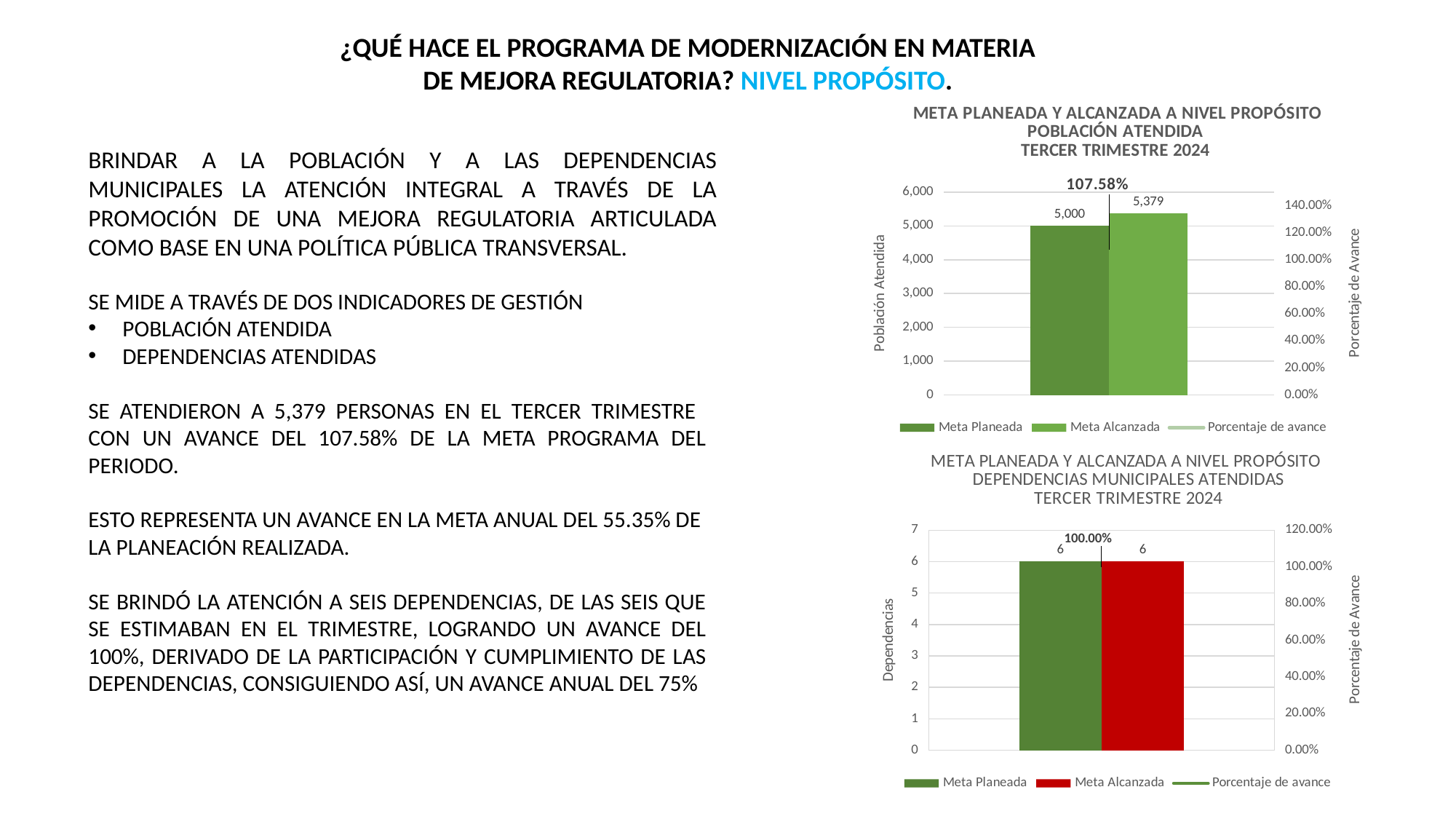

¿QUÉ HACE EL PROGRAMA DE MODERNIZACIÓN EN MATERIA
DE MEJORA REGULATORIA? NIVEL PROPÓSITO.

### Chart: META PLANEADA Y ALCANZADA A NIVEL PROPÓSITO POBLACIÓN ATENDIDA
TERCER TRIMESTRE 2024

| Category | Meta Planeada | Meta Alcanzada |  |
|---|---|---|---|
| Población Atendida | 5000.0 | 5379.0 | 1.0758 |
BRINDAR A LA POBLACIÓN Y A LAS DEPENDENCIAS MUNICIPALES LA ATENCIÓN INTEGRAL A TRAVÉS DE LA PROMOCIÓN DE UNA MEJORA REGULATORIA ARTICULADA COMO BASE EN UNA POLÍTICA PÚBLICA TRANSVERSAL.

SE MIDE A TRAVÉS DE DOS INDICADORES DE GESTIÓN
POBLACIÓN ATENDIDA
DEPENDENCIAS ATENDIDAS

SE ATENDIERON A 5,379 PERSONAS EN EL TERCER TRIMESTRE  CON UN AVANCE DEL 107.58% DE LA META PROGRAMA DEL PERIODO.

ESTO REPRESENTA UN AVANCE EN LA META ANUAL DEL 55.35% DE LA PLANEACIÓN REALIZADA.

SE BRINDÓ LA ATENCIÓN A SEIS DEPENDENCIAS, DE LAS SEIS QUE SE ESTIMABAN EN EL TRIMESTRE, LOGRANDO UN AVANCE DEL 100%, DERIVADO DE LA PARTICIPACIÓN Y CUMPLIMIENTO DE LAS DEPENDENCIAS, CONSIGUIENDO ASÍ, UN AVANCE ANUAL DEL 75%

### Chart: META PLANEADA Y ALCANZADA A NIVEL PROPÓSITO  DEPENDENCIAS MUNICIPALES ATENDIDAS
TERCER TRIMESTRE 2024

| Category | Meta Planeada | Meta Alcanzada |  |
|---|---|---|---|
| Dependencias Municipales atendidas | 6.0 | 6.0 | 1.0 |